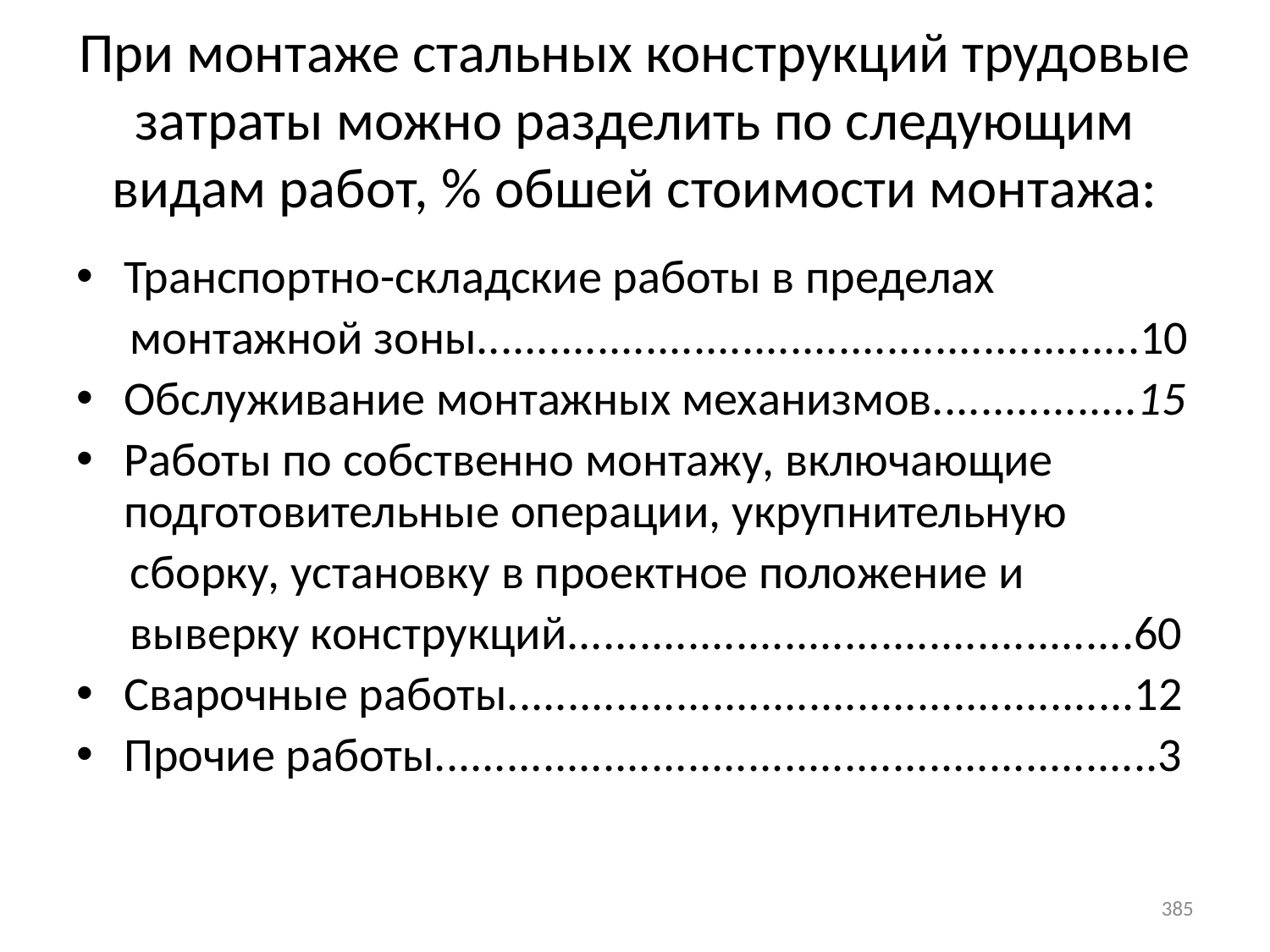

При монтаже стальных конструкций трудовые затраты можно разделить по следующим видам работ, % обшей стоимости монтажа:
Транспортно-складские работы в пределах
     монтажной зоны.......................................................10
Обслуживание монтажных механизмов.................15
Работы по собственно монтажу, включающие подготовительные операции, укрупнительную
     сборку, установку в проектное положение и
     выверку конструкций...............................................60
Сварочные работы....................................................12
Прочие работы............................................................3
385